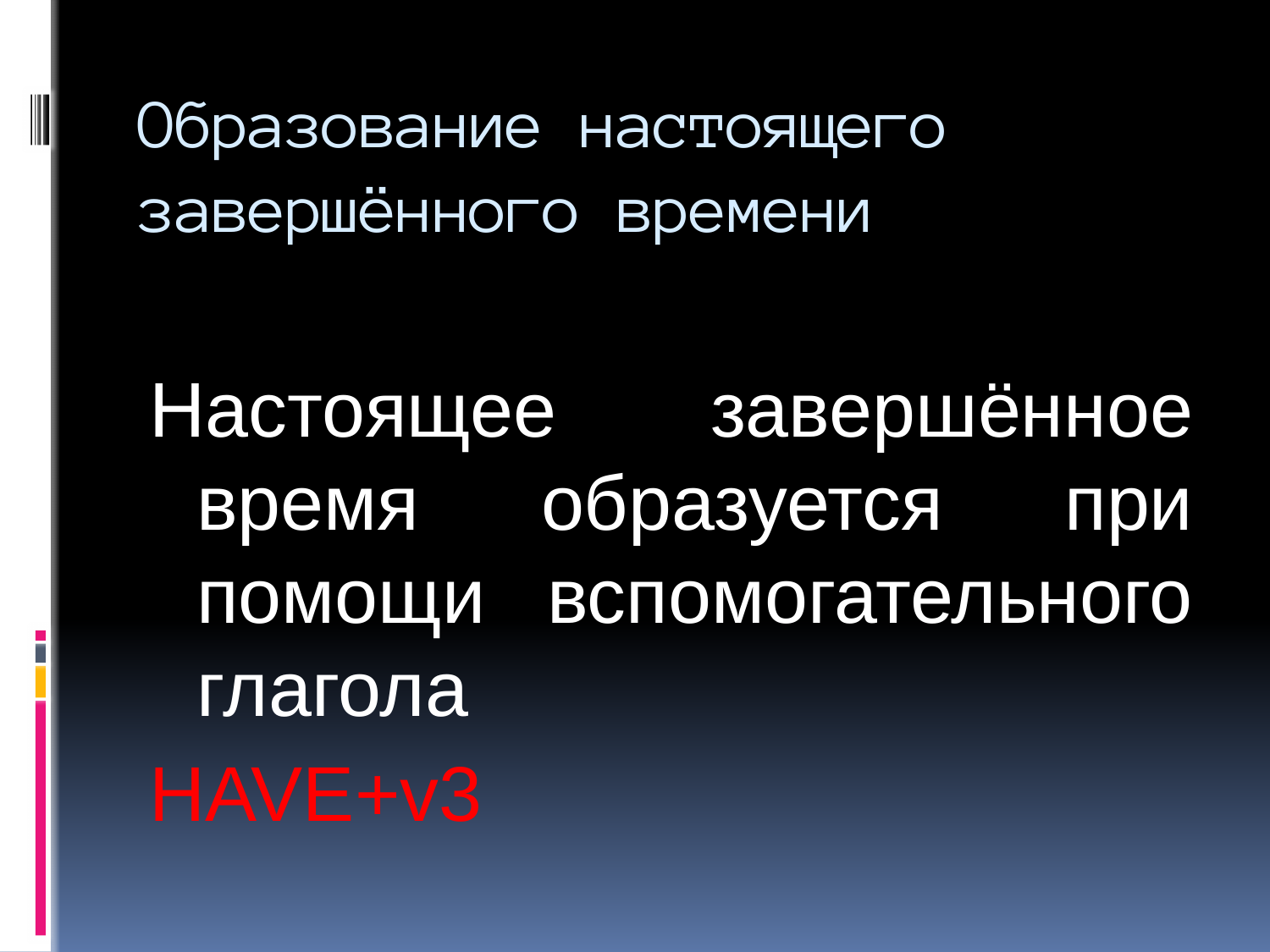

# Образование настоящего завершённого времени

Настоящее завершённое время образуется при помощи вспомогательного глагола
HAVE+v3